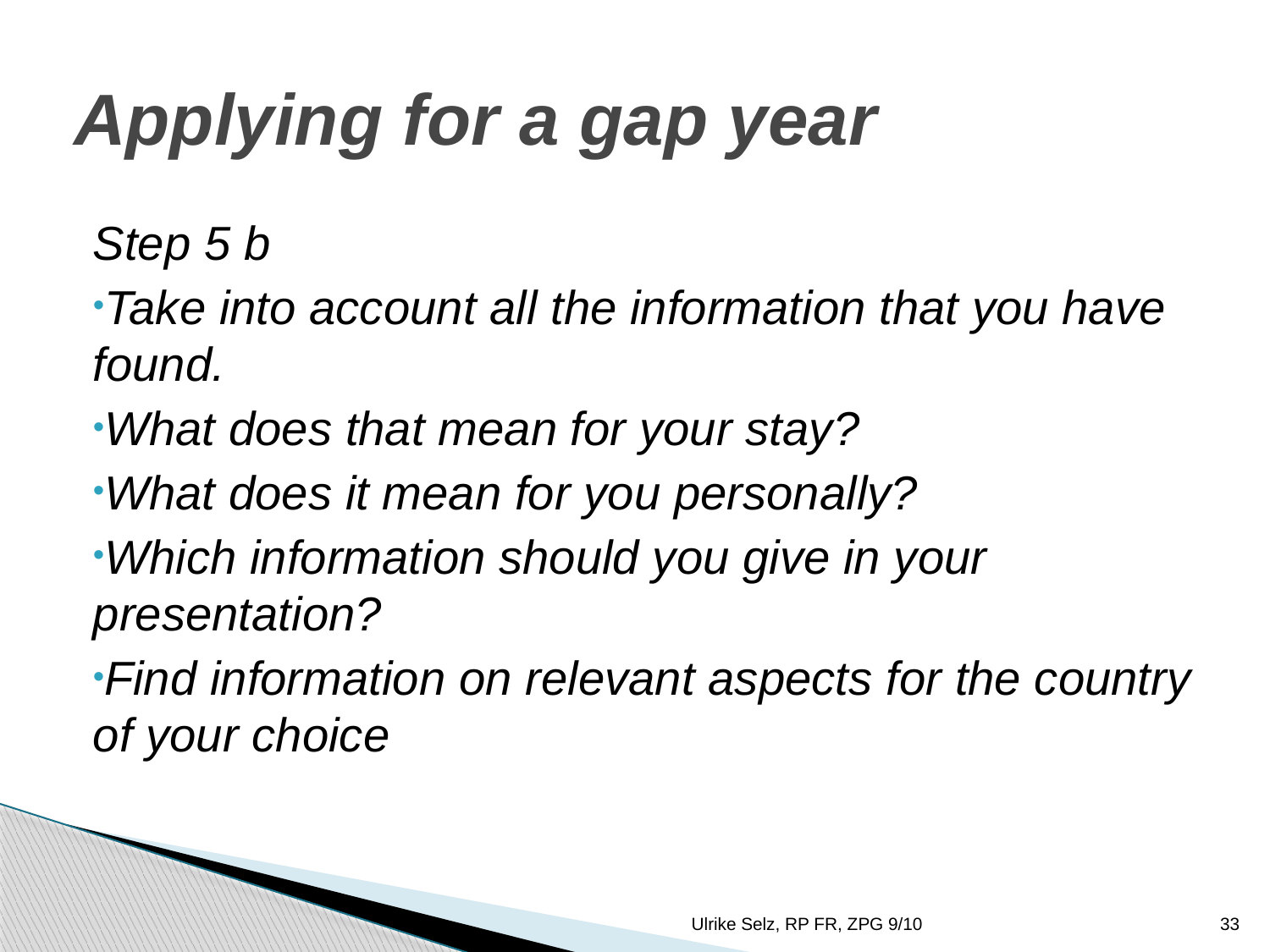

Applying for a gap year
Step 5 b
Take into account all the information that you have found.
What does that mean for your stay?
What does it mean for you personally?
Which information should you give in your presentation?
Find information on relevant aspects for the country of your choice

Ulrike Selz, RP FR, ZPG 9/10
33